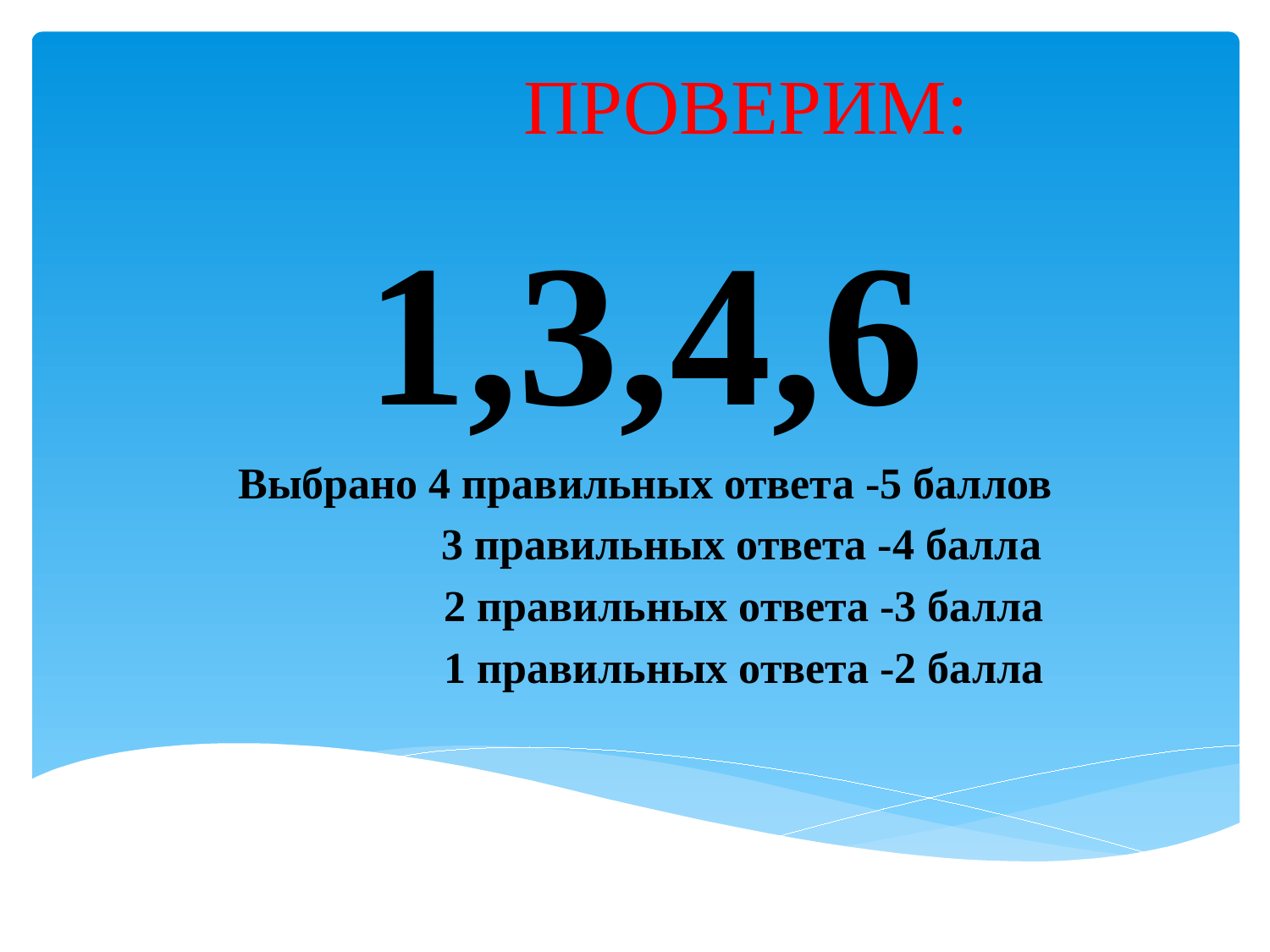

# ПРОВЕРИМ:
1,3,4,6
Выбрано 4 правильных ответа -5 баллов
	      3 правильных ответа -4 балла
                  2 правильных ответа -3 балла
                  1 правильных ответа -2 балла